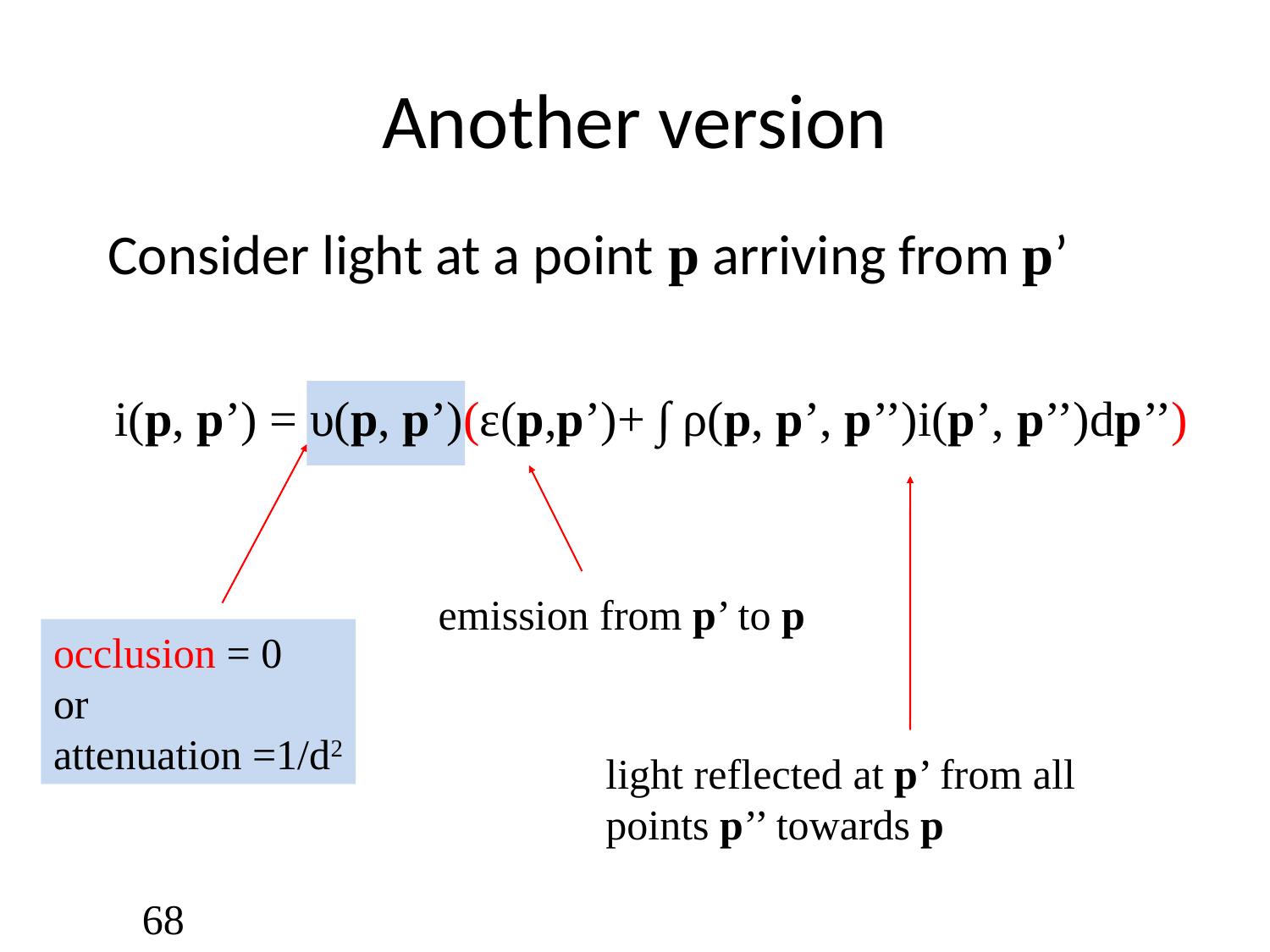

# Another version
Consider light at a point p arriving from p’
i(p, p’) = υ(p, p’)(ε(p,p’)+ ∫ ρ(p, p’, p’’)i(p’, p’’)dp’’)

emission from p’ to p
occlusion = 0
or
attenuation =1/d2
light reflected at p’ from all
points p’’ towards p
68